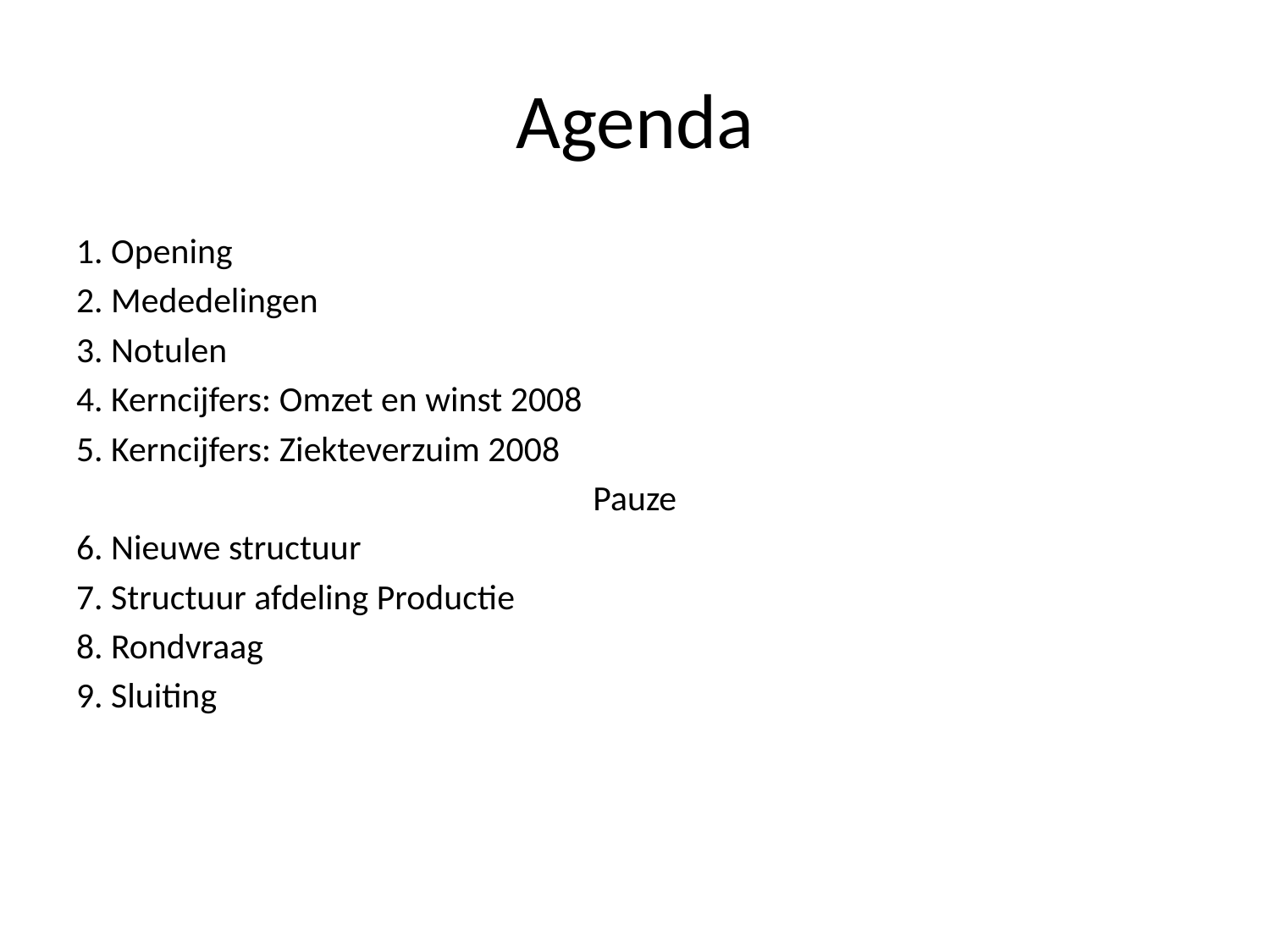

# Agenda
1. Opening
2. Mededelingen
3. Notulen
4. Kerncijfers: Omzet en winst 2008
5. Kerncijfers: Ziekteverzuim 2008
Pauze
6. Nieuwe structuur
7. Structuur afdeling Productie
8. Rondvraag
9. Sluiting